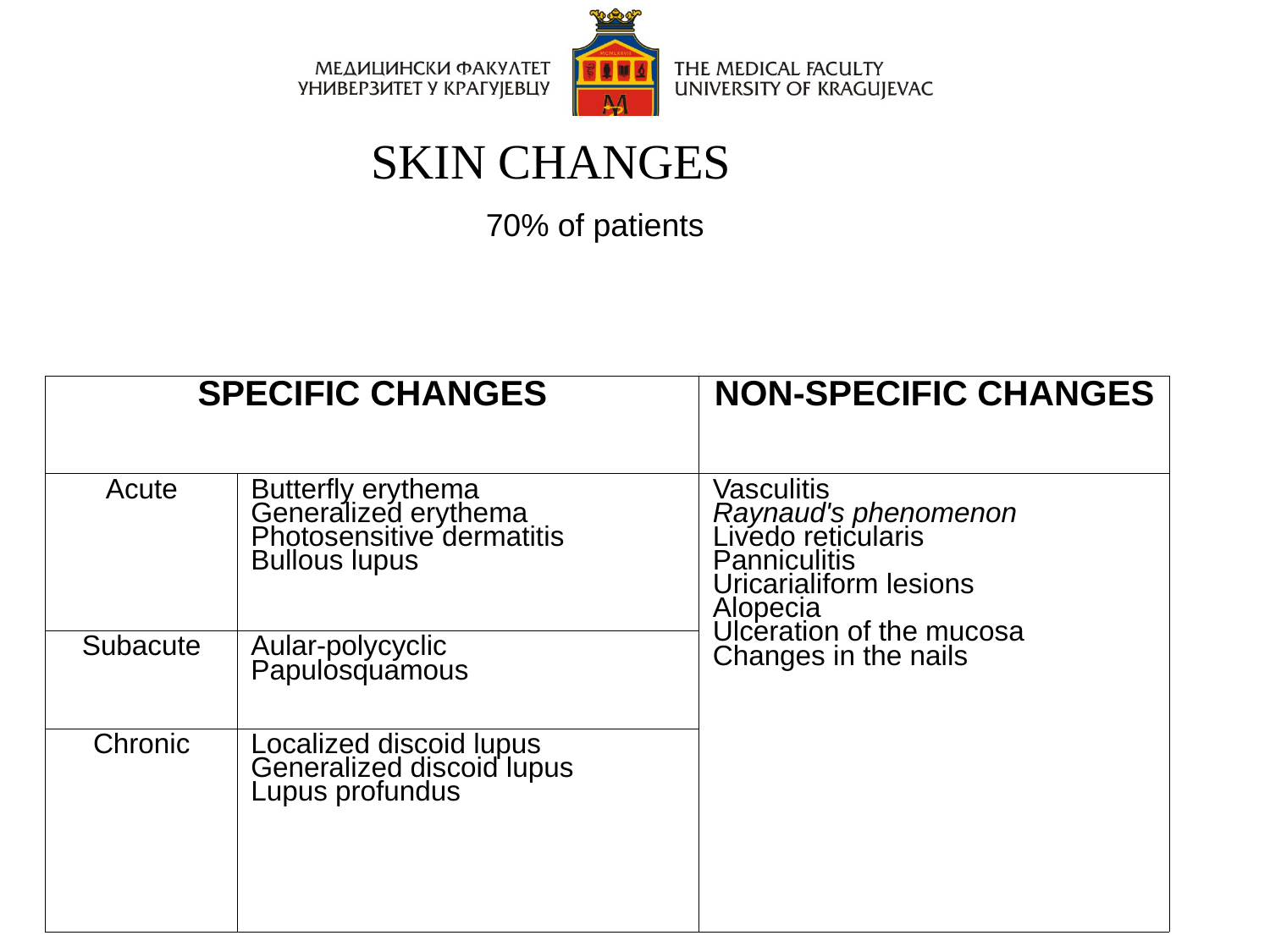

SKIN CHANGES
70% of patients

| SPECIFIC CHANGES |  | NON-SPECIFIC CHANGES |
| --- | --- | --- |
| Acute | Butterfly erythema Generalized erythema Photosensitive dermatitis Bullous lupus | Vasculitis Raynaud's phenomenon Livedo reticularis Panniculitis Uricarialiform lesions Alopecia Ulceration of the mucosa Changes in the nails |
| Subacute | Aular-polycyclic Papulosquamous |  |
| Chronic | Localized discoid lupus Generalized discoid lupus Lupus profundus |  |